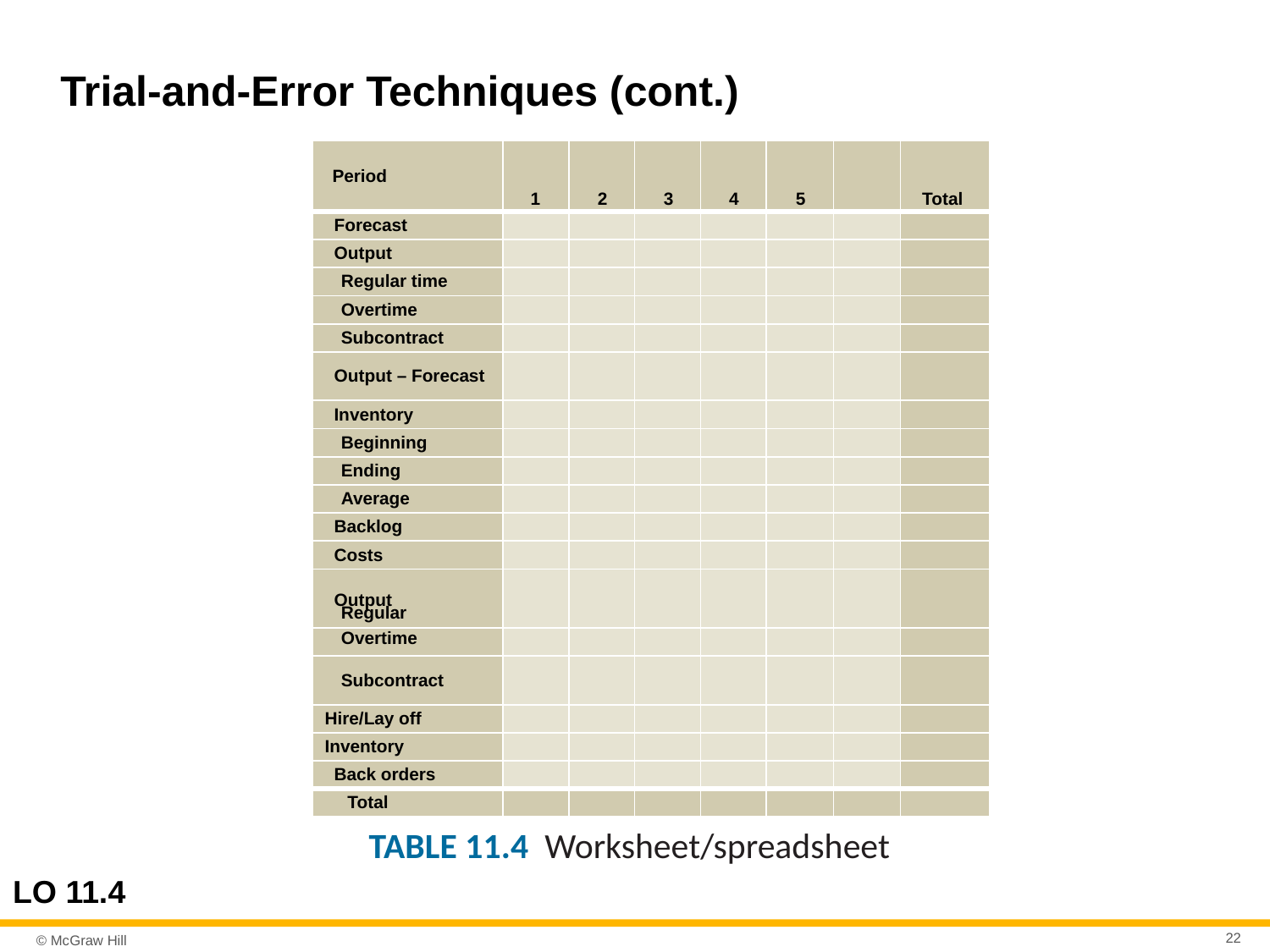

# Trial-and-Error Techniques (cont.)
| Period | 1 | 2 | 3 | 4 | 5 |  | Total |
| --- | --- | --- | --- | --- | --- | --- | --- |
| Forecast |  |  |  |  |  |  |  |
| Output |  |  |  |  |  |  |  |
| Regular time |  |  |  |  |  |  |  |
| Overtime |  |  |  |  |  |  |  |
| Subcontract |  |  |  |  |  |  |  |
| Output – Forecast |  |  |  |  |  |  |  |
| Inventory |  |  |  |  |  |  |  |
| Beginning |  |  |  |  |  |  |  |
| Ending |  |  |  |  |  |  |  |
| Average |  |  |  |  |  |  |  |
| Backlog |  |  |  |  |  |  |  |
| Costs |  |  |  |  |  |  |  |
| Output Regular |  |  |  |  |  |  |  |
| Overtime |  |  |  |  |  |  |  |
| Subcontract |  |  |  |  |  |  |  |
| Hire/Lay off |  |  |  |  |  |  |  |
| Inventory |  |  |  |  |  |  |  |
| Back orders |  |  |  |  |  |  |  |
| Total |  |  |  |  |  |  |  |
TABLE 11.4  Worksheet/spreadsheet
LO 11.4